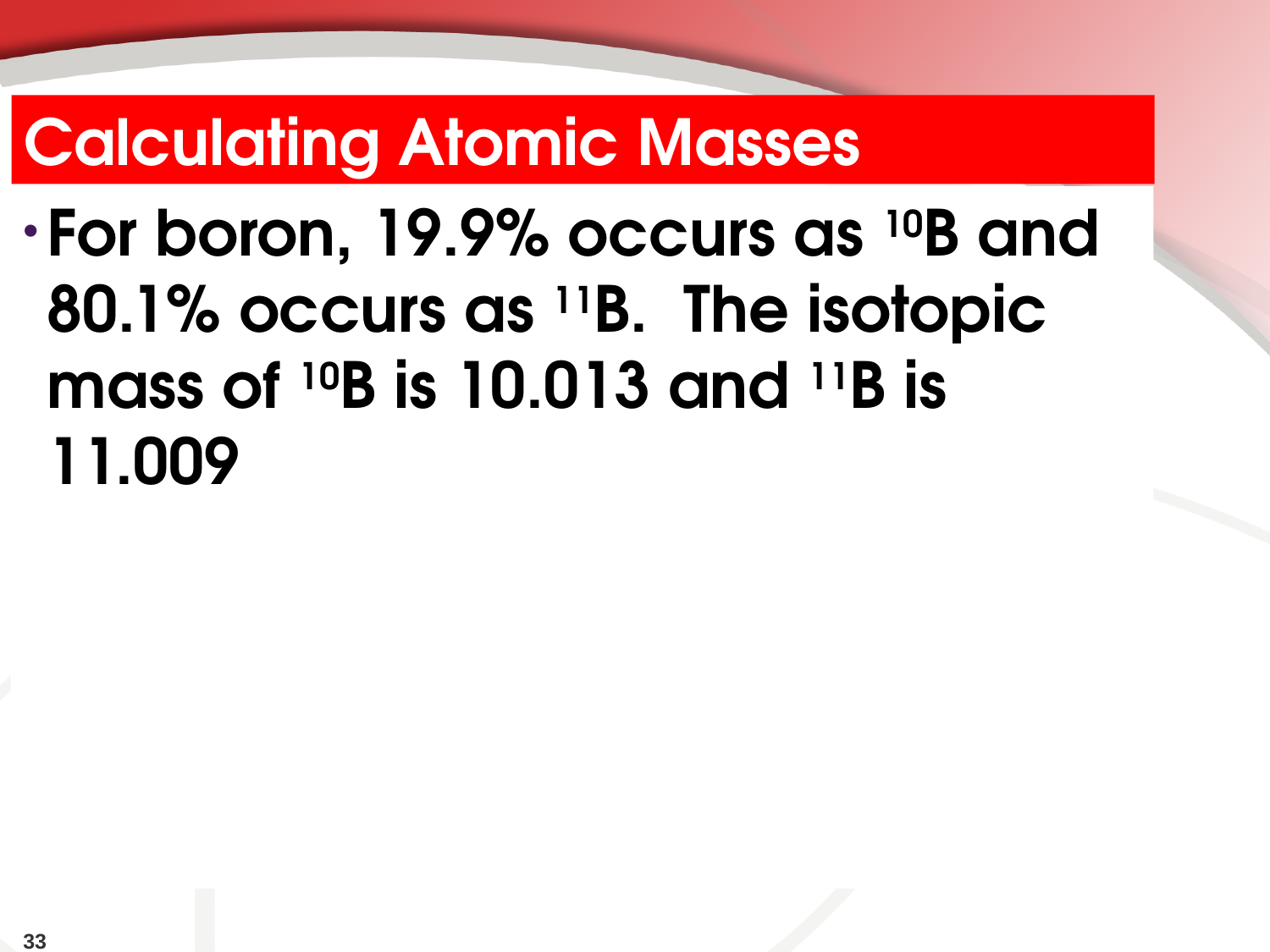

# Calculating Atomic Masses
For boron, 19.9% occurs as 10B and 80.1% occurs as 11B.  The isotopic mass of 10B is 10.013 and 11B is 11.009
33